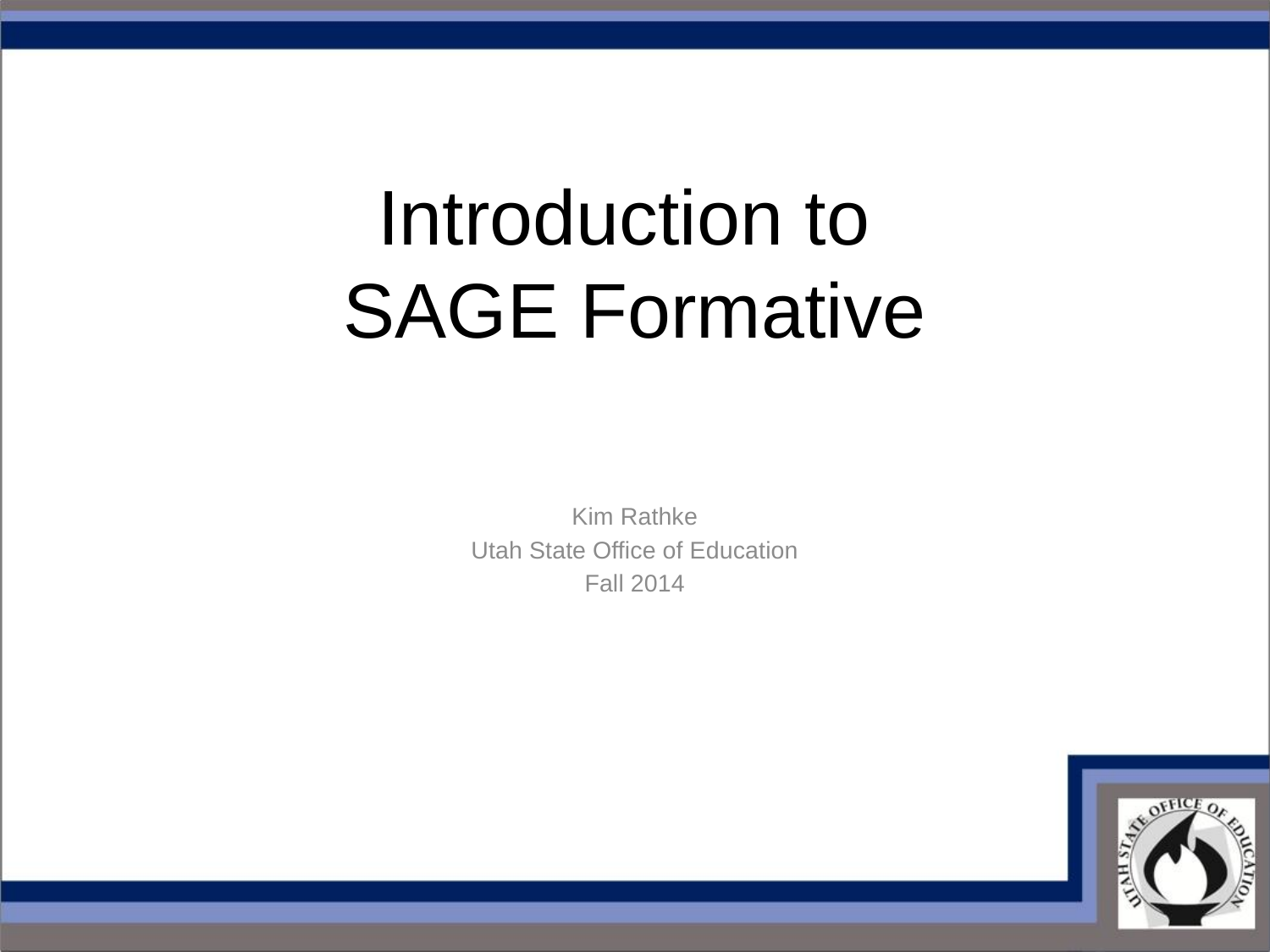

# Introduction to SAGE Formative
Kim Rathke
Utah State Office of Education
Fall 2014